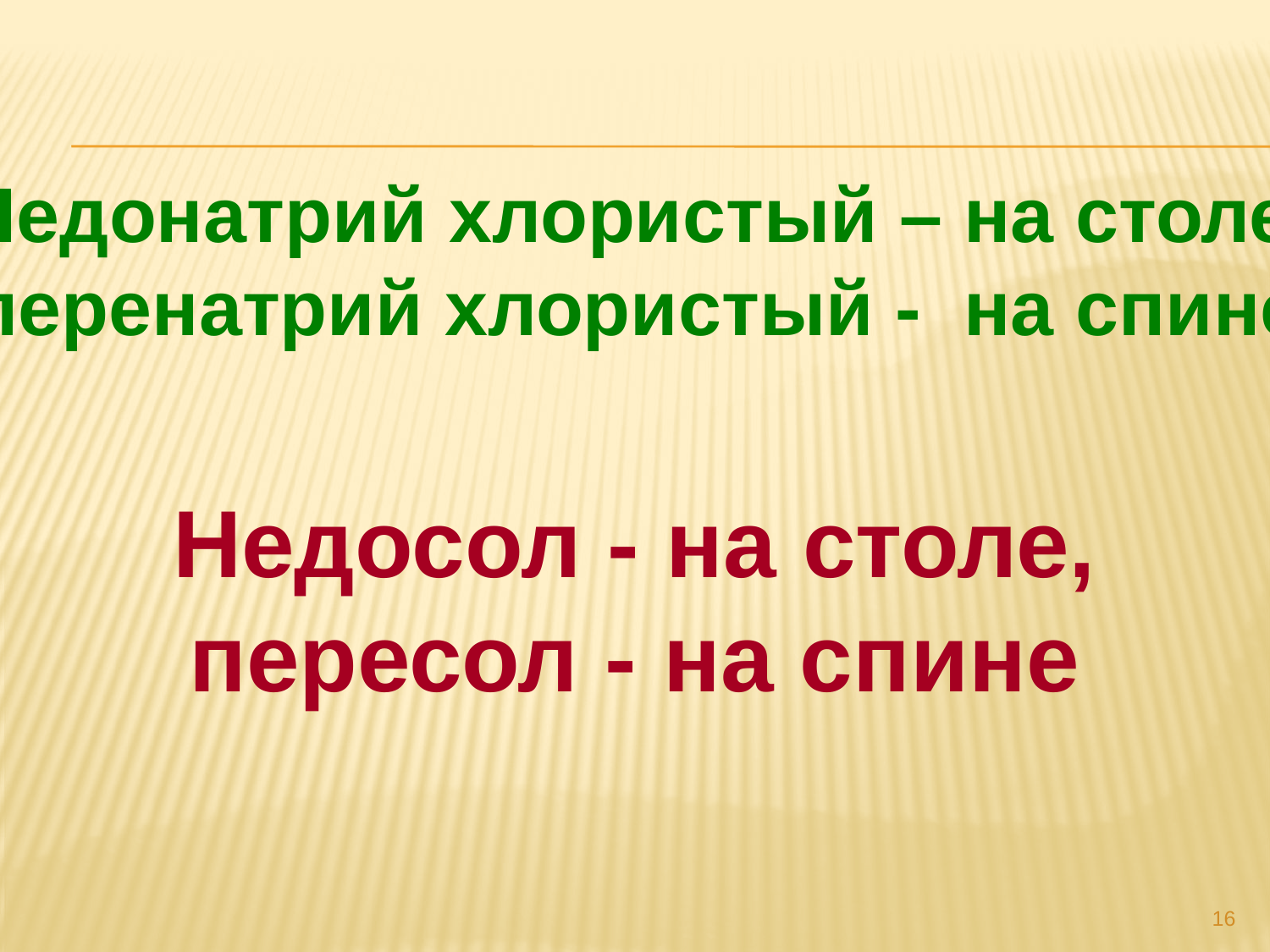

Недонатрий хлористый – на столе,
перенатрий хлористый -  на спине
Недосол - на столе,
пересол - на спине
16